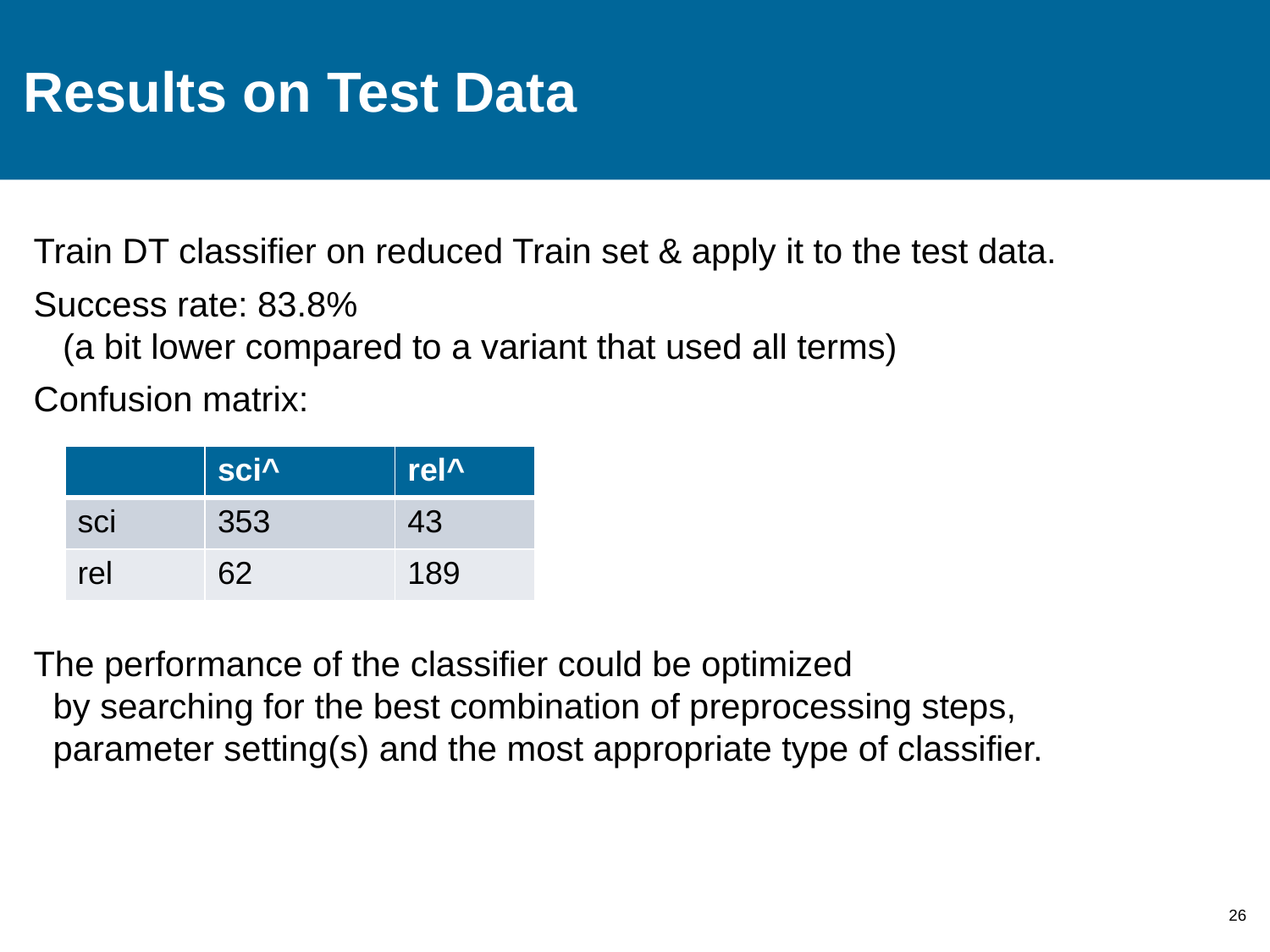

# Results on Test Data
Train DT classifier on reduced Train set & apply it to the test data.
Success rate: 83.8%
   (a bit lower compared to a variant that used all terms)
Confusion matrix:

The performance of the classifier could be optimized
  by searching for the best combination of preprocessing steps,
  parameter setting(s) and the most appropriate type of classifier.
|  | sci^ | rel^ |
| --- | --- | --- |
| sci | 353 | 43 |
| rel | 62 | 189 |
26